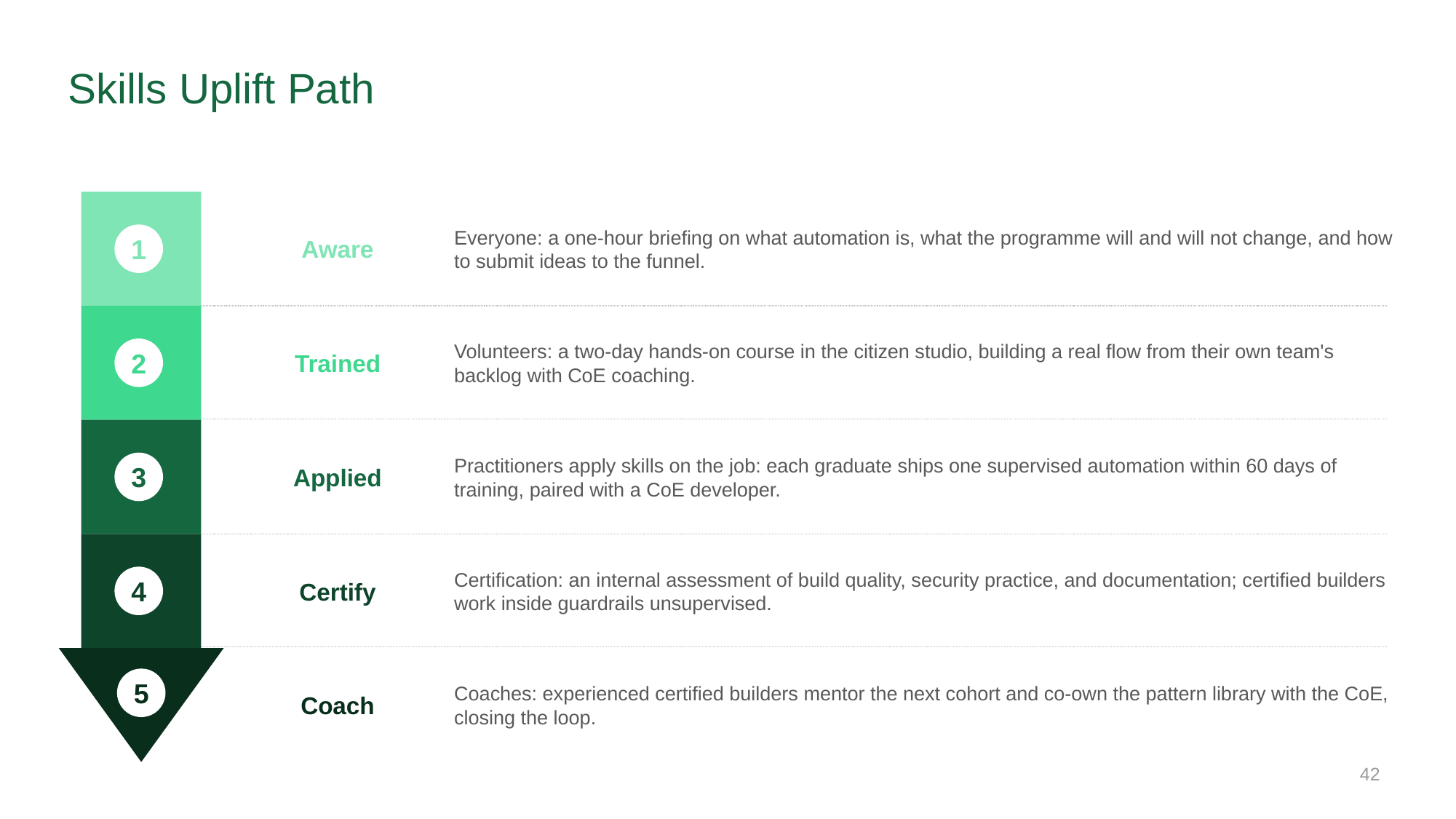

# Skills Uplift Path

Everyone: a one-hour briefing on what automation is, what the programme will and will not change, and how to submit ideas to the funnel.
Aware
1
Volunteers: a two-day hands-on course in the citizen studio, building a real flow from their own team's backlog with CoE coaching.
Trained
2
Practitioners apply skills on the job: each graduate ships one supervised automation within 60 days of training, paired with a CoE developer.
Applied
3
Certification: an internal assessment of build quality, security practice, and documentation; certified builders work inside guardrails unsupervised.
Certify
4
Coaches: experienced certified builders mentor the next cohort and co-own the pattern library with the CoE, closing the loop.
5
Coach
42